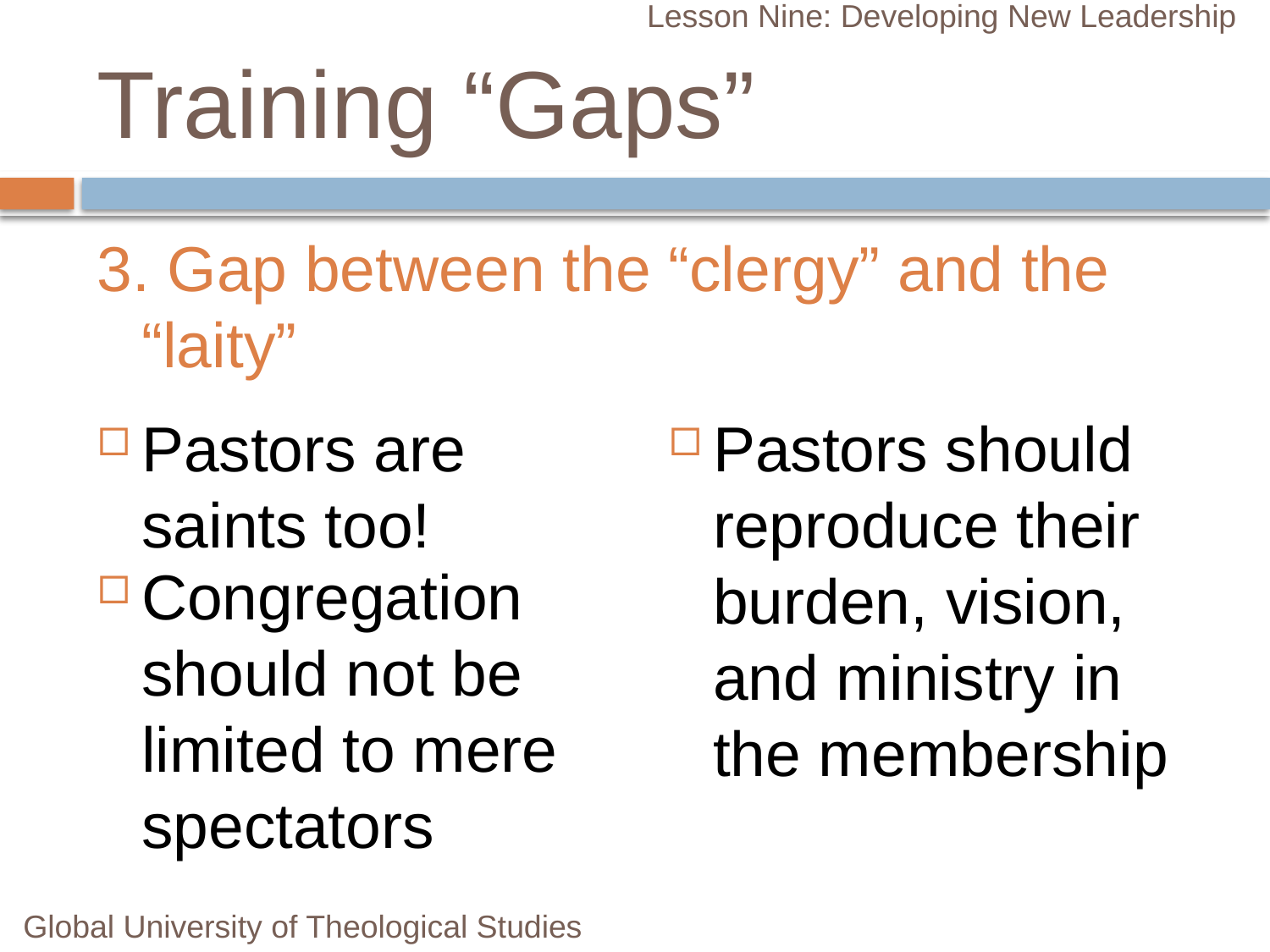

Lesson Nine: Developing New Leadership
# Training “Gaps”
3. Gap between the “clergy” and the “laity”
Pastors are saints too!
Pastors should reproduce their burden, vision, and ministry in the membership
Congregation should not be limited to mere spectators
Global University of Theological Studies